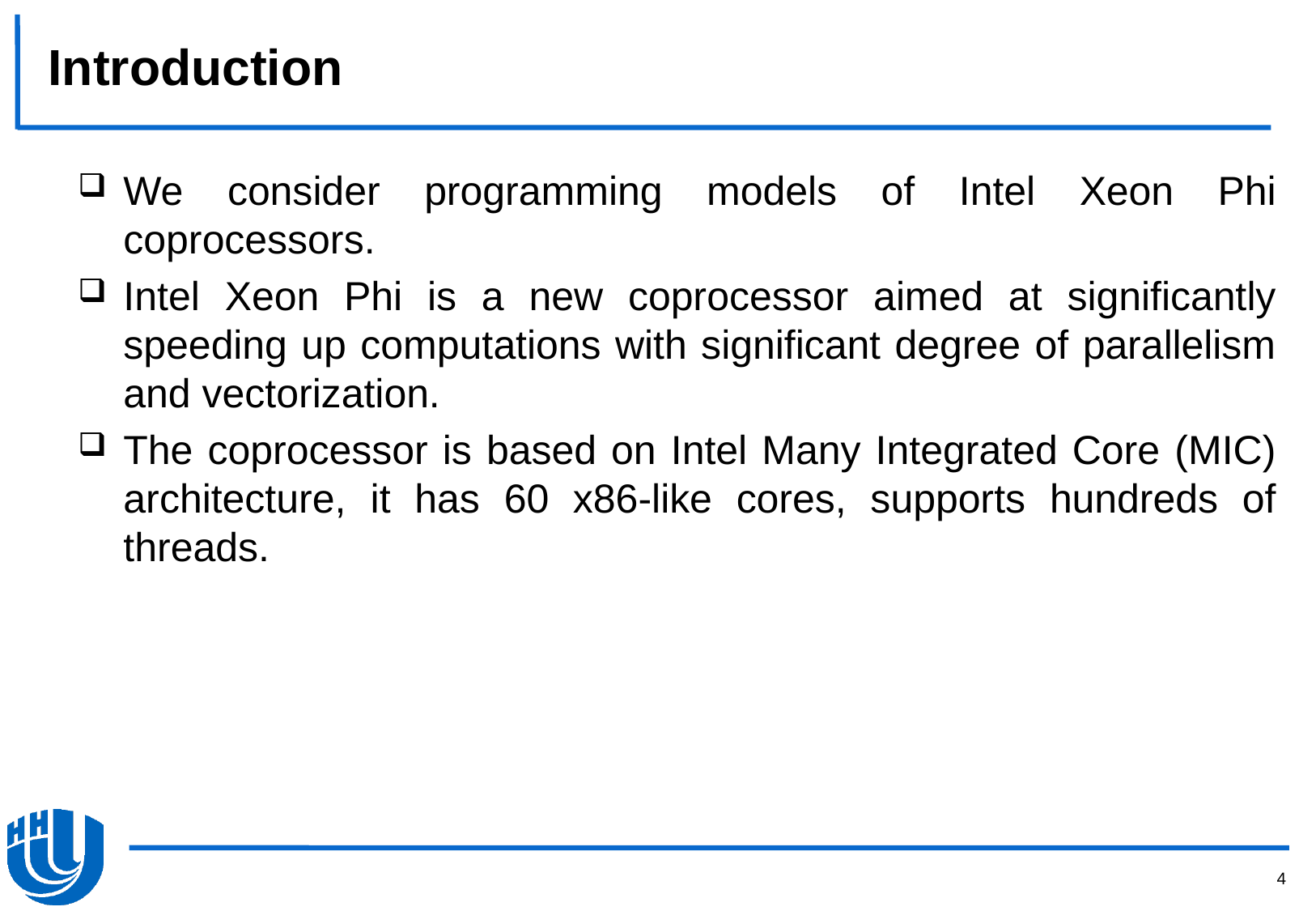

# Introduction
We consider programming models of Intel Xeon Phi coprocessors.
Intel Xeon Phi is a new coprocessor aimed at significantly speeding up computations with significant degree of parallelism and vectorization.
The coprocessor is based on Intel Many Integrated Core (MIC) architecture, it has 60 x86-like cores, supports hundreds of threads.
4